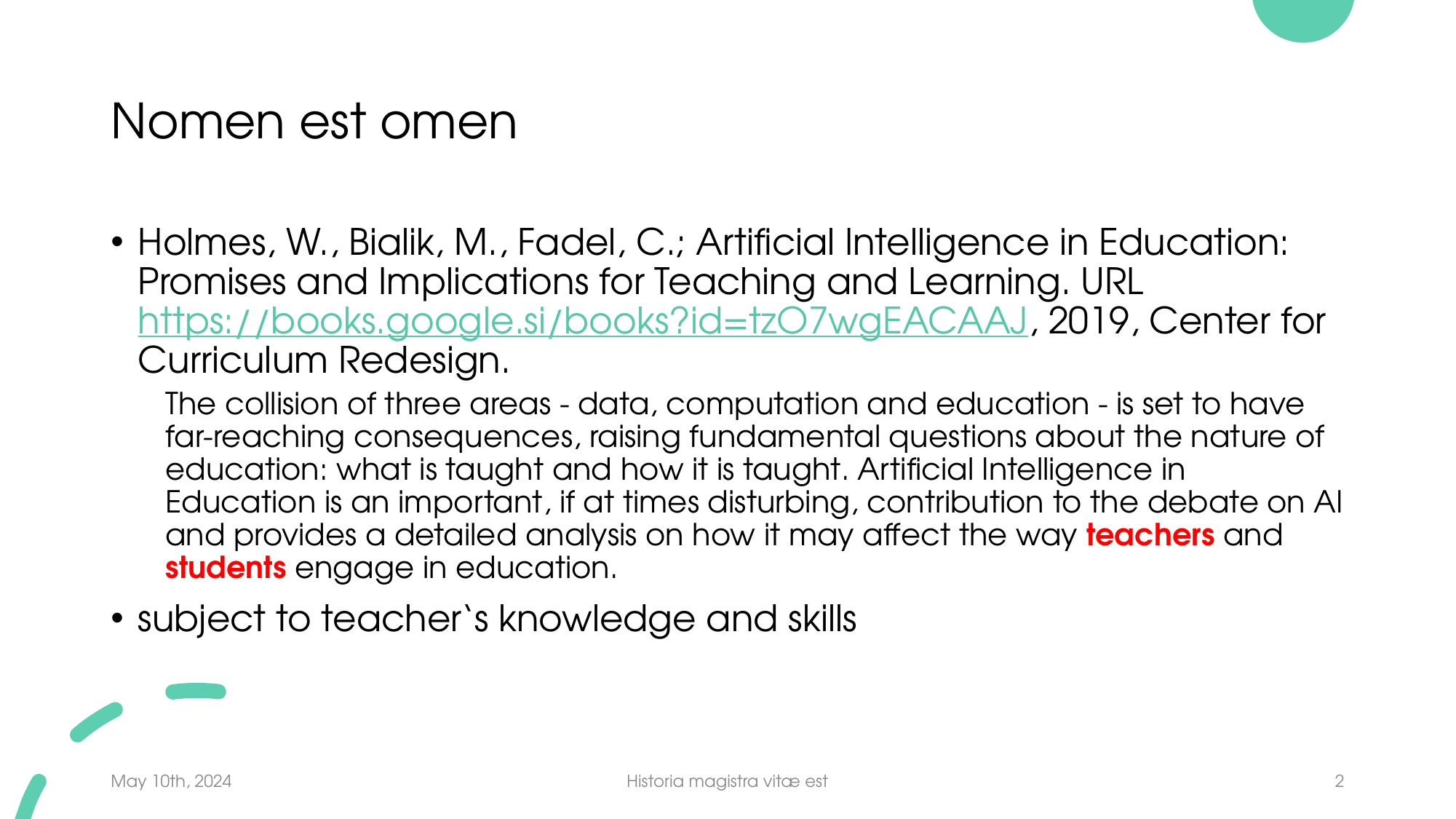

# Nomen est omen
Holmes, W., Bialik, M., Fadel, C.; Artificial Intelligence in Education: Promises and Implications for Teaching and Learning. URL https://books.google.si/books?id=tzO7wgEACAAJ, 2019, Center for Curriculum Redesign.
The collision of three areas - data, computation and education - is set to have far-reaching consequences, raising fundamental questions about the nature of education: what is taught and how it is taught. Artificial Intelligence in Education is an important, if at times disturbing, contribution to the debate on AI and provides a detailed analysis on how it may affect the way teachers and students engage in education.
subject to teacher‘s knowledge and skills
May 10th, 2024
Historia magistra vitæ est
2